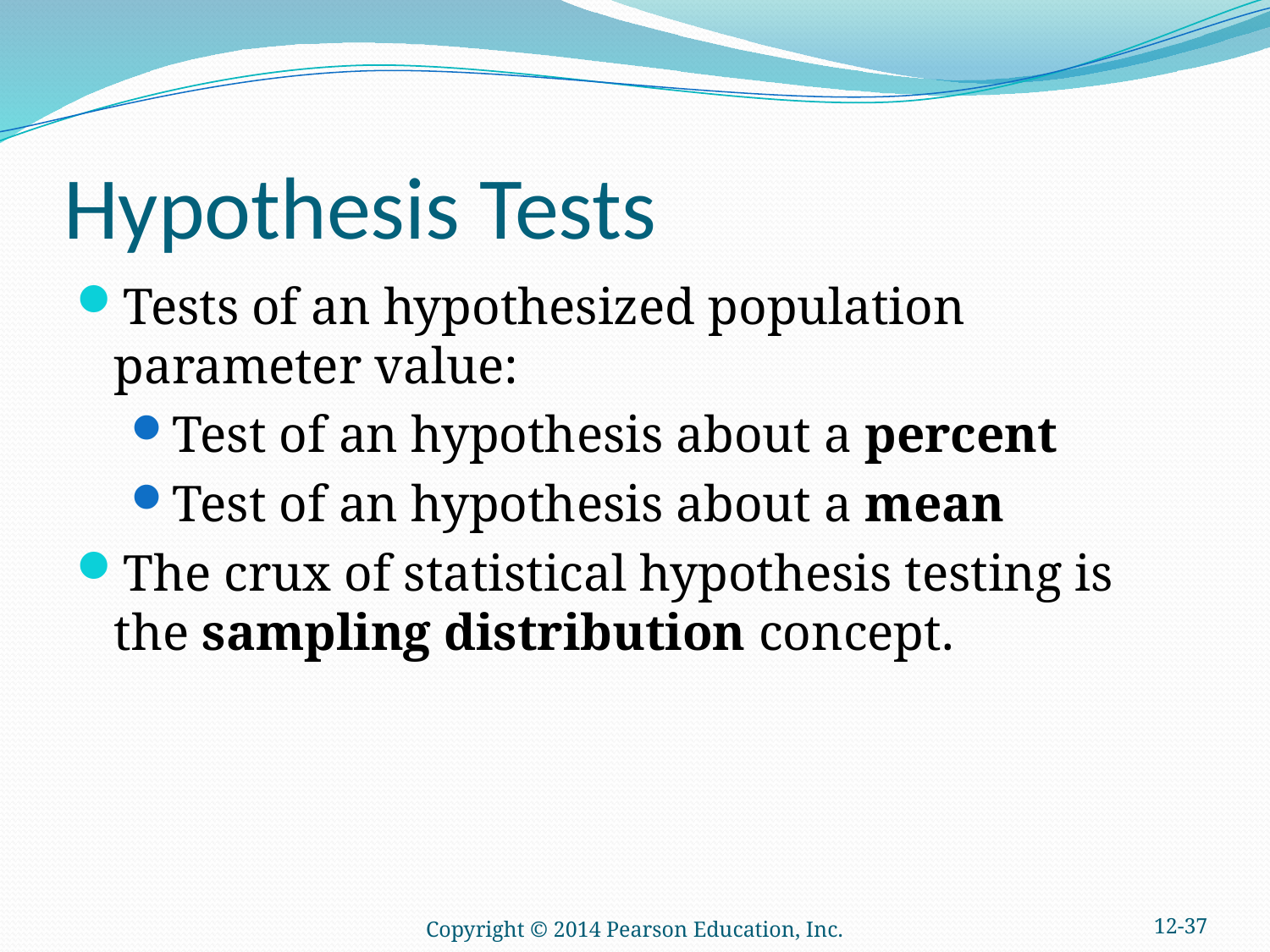

# Hypothesis Tests
Tests of an hypothesized population parameter value:
Test of an hypothesis about a percent
Test of an hypothesis about a mean
The crux of statistical hypothesis testing is the sampling distribution concept.